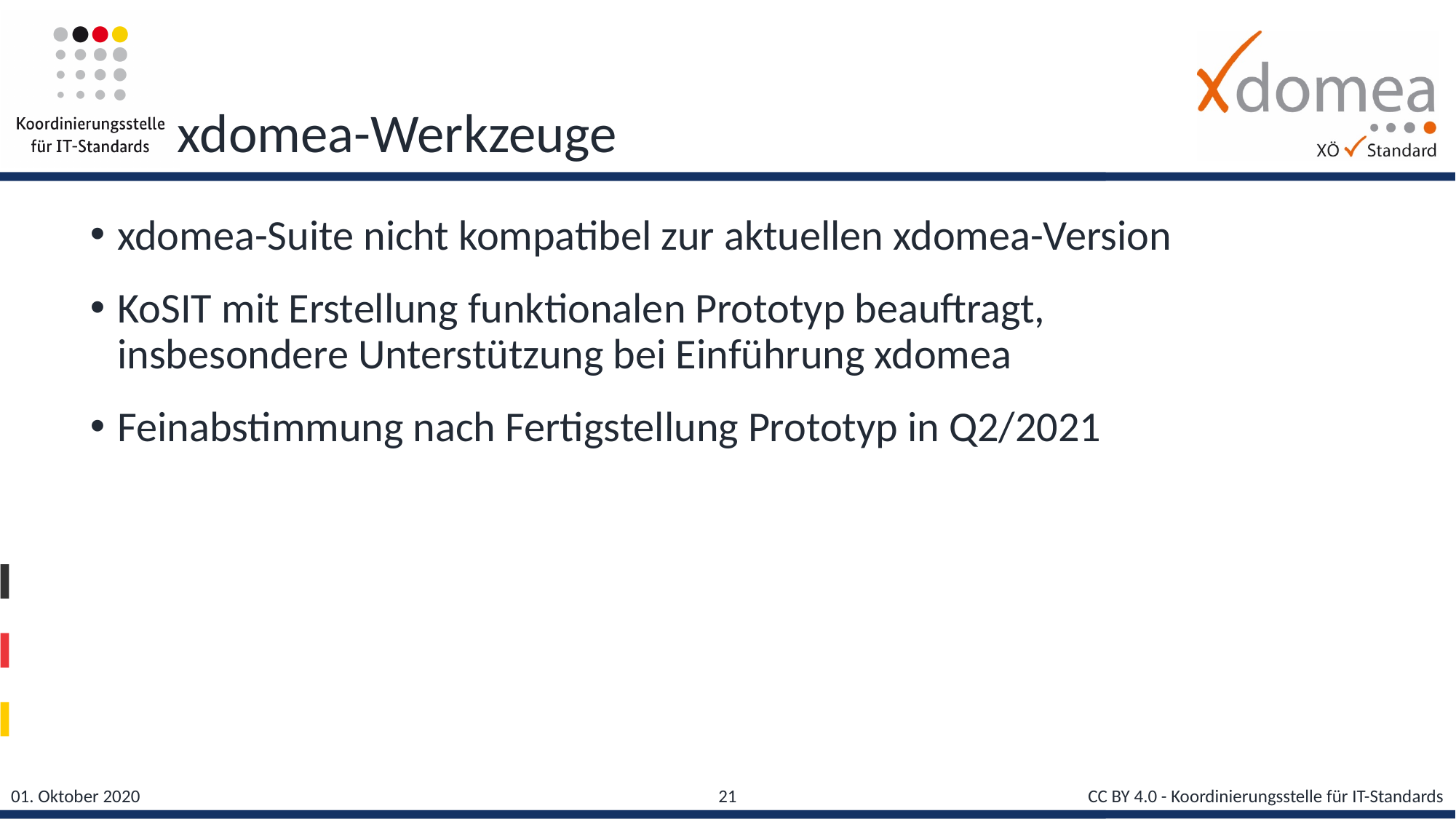

# xdomea-Werkzeuge
xdomea-Suite nicht kompatibel zur aktuellen xdomea-Version
KoSIT mit Erstellung funktionalen Prototyp beauftragt, insbesondere Unterstützung bei Einführung xdomea
Feinabstimmung nach Fertigstellung Prototyp in Q2/2021

21
CC BY 4.0 - Koordinierungsstelle für IT-Standards